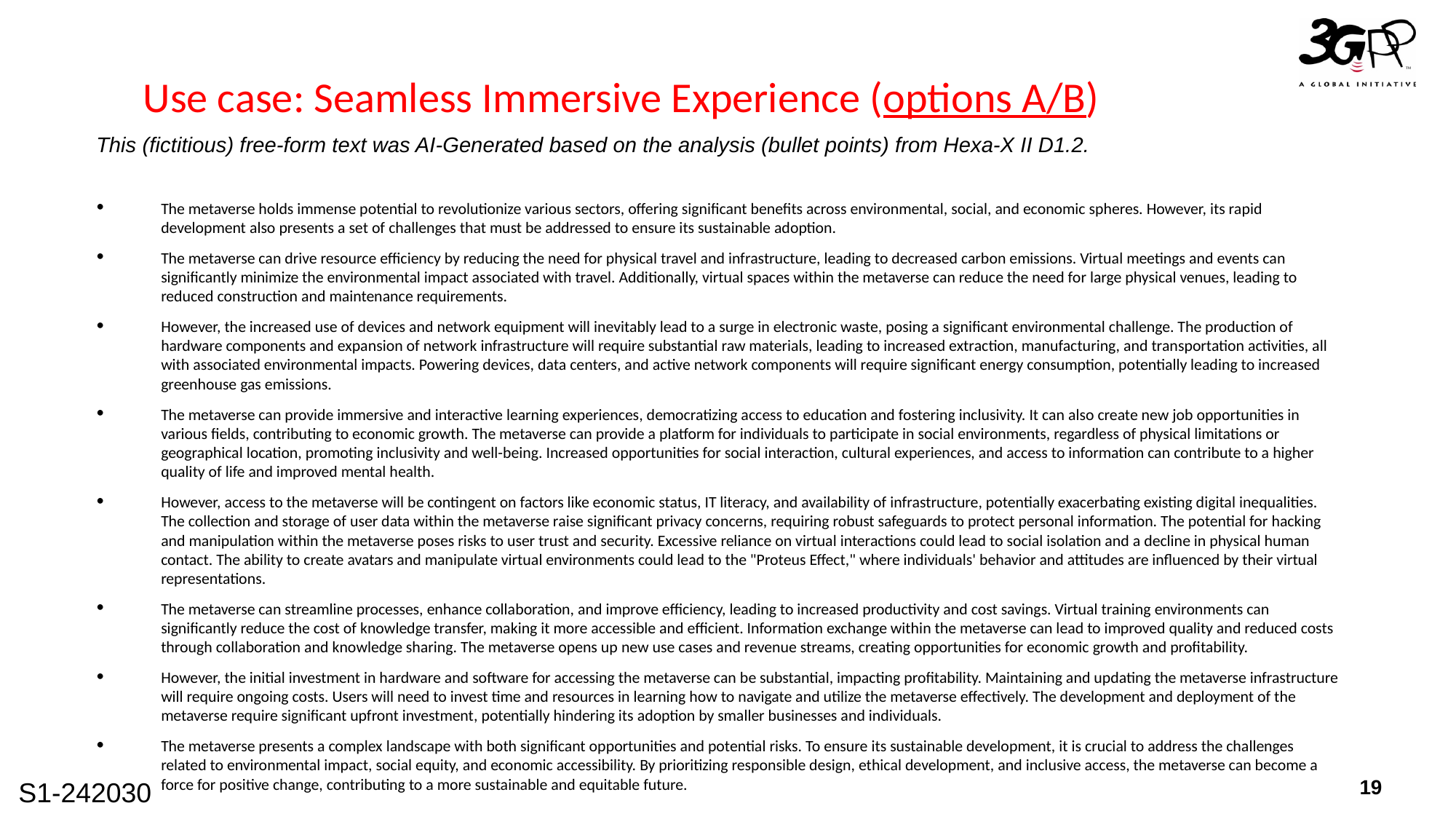

# Use case: Seamless Immersive Experience (options A/B)
This (fictitious) free-form text was AI-Generated based on the analysis (bullet points) from Hexa-X II D1.2.

The metaverse holds immense potential to revolutionize various sectors, offering significant benefits across environmental, social, and economic spheres. However, its rapid development also presents a set of challenges that must be addressed to ensure its sustainable adoption.
The metaverse can drive resource efficiency by reducing the need for physical travel and infrastructure, leading to decreased carbon emissions. Virtual meetings and events can significantly minimize the environmental impact associated with travel. Additionally, virtual spaces within the metaverse can reduce the need for large physical venues, leading to reduced construction and maintenance requirements.
However, the increased use of devices and network equipment will inevitably lead to a surge in electronic waste, posing a significant environmental challenge. The production of hardware components and expansion of network infrastructure will require substantial raw materials, leading to increased extraction, manufacturing, and transportation activities, all with associated environmental impacts. Powering devices, data centers, and active network components will require significant energy consumption, potentially leading to increased greenhouse gas emissions.
The metaverse can provide immersive and interactive learning experiences, democratizing access to education and fostering inclusivity. It can also create new job opportunities in various fields, contributing to economic growth. The metaverse can provide a platform for individuals to participate in social environments, regardless of physical limitations or geographical location, promoting inclusivity and well-being. Increased opportunities for social interaction, cultural experiences, and access to information can contribute to a higher quality of life and improved mental health.
However, access to the metaverse will be contingent on factors like economic status, IT literacy, and availability of infrastructure, potentially exacerbating existing digital inequalities. The collection and storage of user data within the metaverse raise significant privacy concerns, requiring robust safeguards to protect personal information. The potential for hacking and manipulation within the metaverse poses risks to user trust and security. Excessive reliance on virtual interactions could lead to social isolation and a decline in physical human contact. The ability to create avatars and manipulate virtual environments could lead to the "Proteus Effect," where individuals' behavior and attitudes are influenced by their virtual representations.
The metaverse can streamline processes, enhance collaboration, and improve efficiency, leading to increased productivity and cost savings. Virtual training environments can significantly reduce the cost of knowledge transfer, making it more accessible and efficient. Information exchange within the metaverse can lead to improved quality and reduced costs through collaboration and knowledge sharing. The metaverse opens up new use cases and revenue streams, creating opportunities for economic growth and profitability.
However, the initial investment in hardware and software for accessing the metaverse can be substantial, impacting profitability. Maintaining and updating the metaverse infrastructure will require ongoing costs. Users will need to invest time and resources in learning how to navigate and utilize the metaverse effectively. The development and deployment of the metaverse require significant upfront investment, potentially hindering its adoption by smaller businesses and individuals.
The metaverse presents a complex landscape with both significant opportunities and potential risks. To ensure its sustainable development, it is crucial to address the challenges related to environmental impact, social equity, and economic accessibility. By prioritizing responsible design, ethical development, and inclusive access, the metaverse can become a force for positive change, contributing to a more sustainable and equitable future.